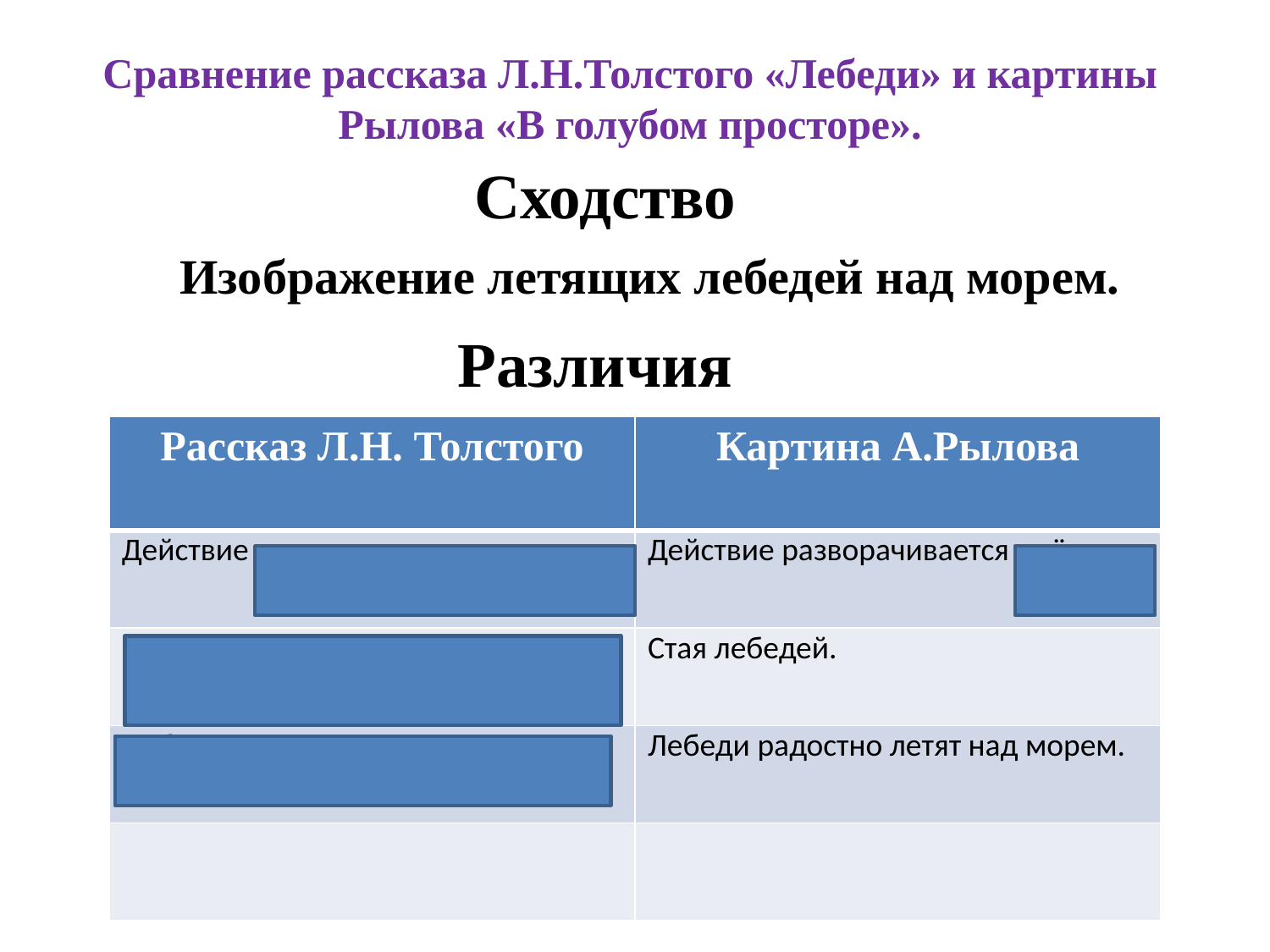

Сравнение рассказа Л.Н.Толстого «Лебеди» и картины Рылова «В голубом просторе».
Сходство
Изображение летящих лебедей над морем.
Различия
| Рассказ Л.Н. Толстого | Картина А.Рылова |
| --- | --- |
| Действие разворачивается ночью и ранним утром. | Действие разворачивается днём. |
| Посвящён в основном 1 лебедю. | Стая лебедей. |
| Лебеди усталые. | Лебеди радостно летят над морем. |
|  |  |